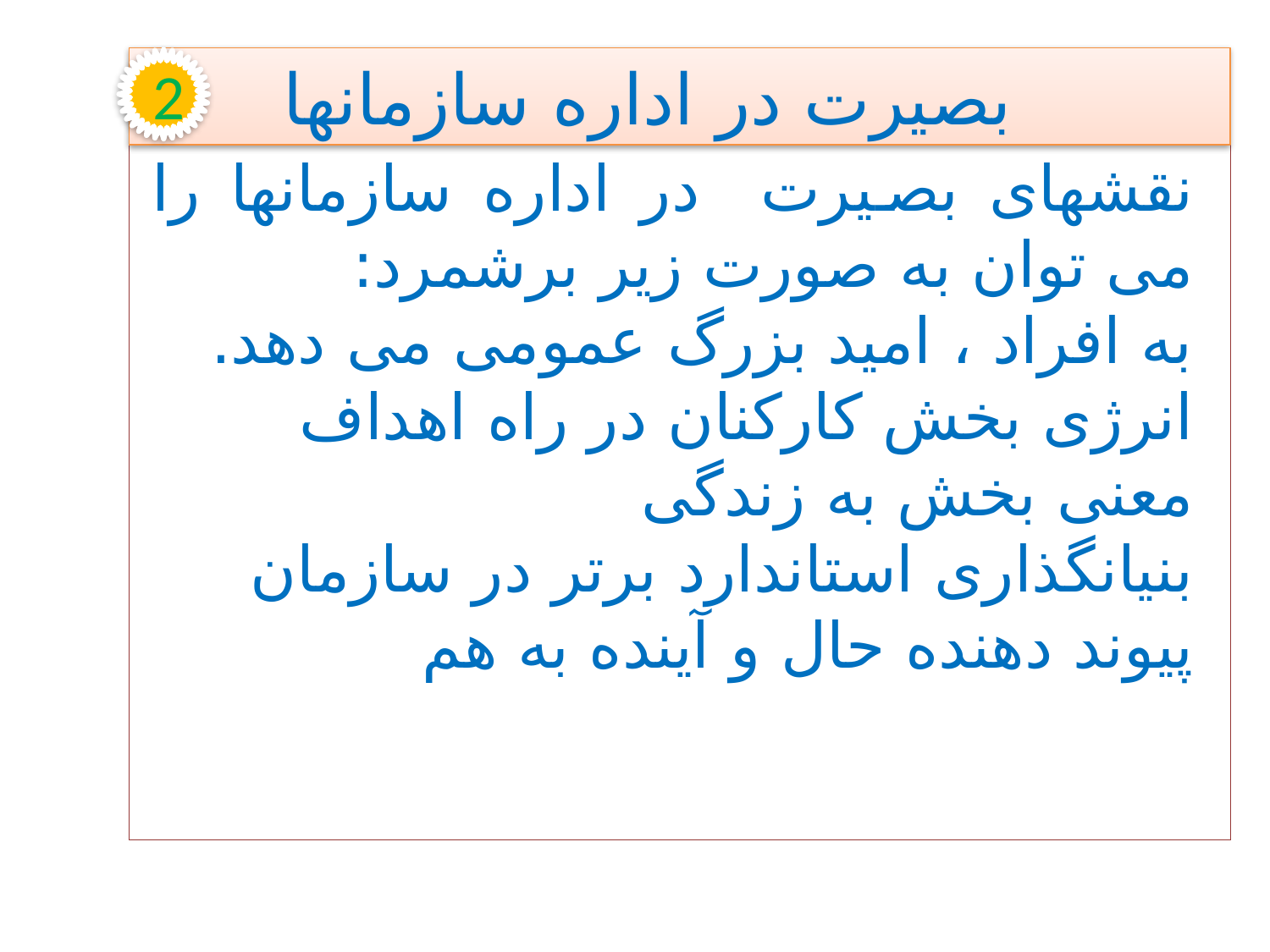

بصیرت در اداره سازمانها
2
نقشهای بصیرت  در اداره سازمانها را می توان به صورت زیر برشمرد:
	به افراد ، امید بزرگ عمومی می دهد.
	انرژی بخش کارکنان در راه اهداف
	معنی بخش به زندگی
	بنیانگذاری استاندارد برتر در سازمان
	پیوند دهنده حال و آینده به هم